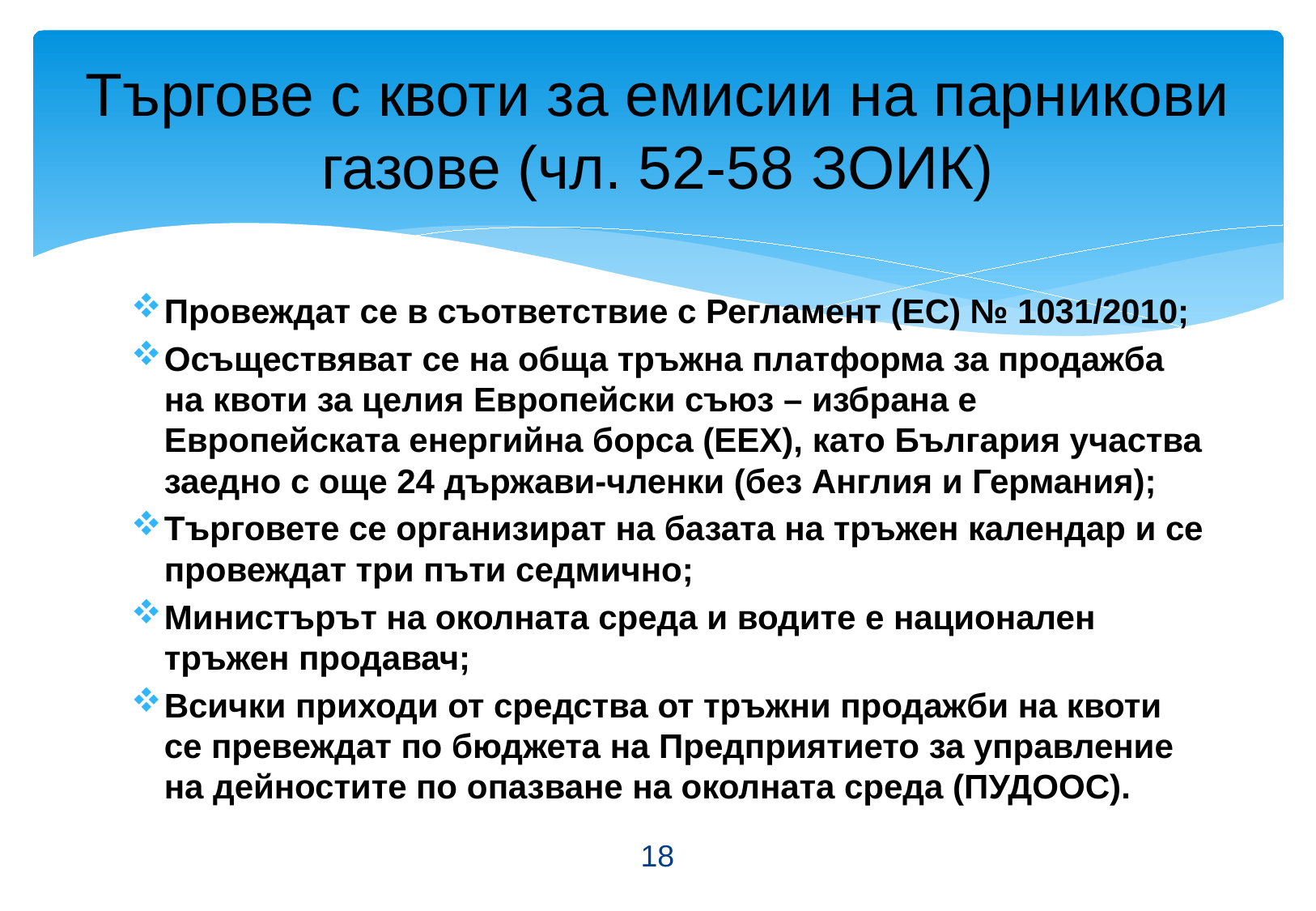

# Търгове с квоти за емисии на парникови газове (чл. 52-58 ЗОИК)
Провеждат се в съответствие с Регламент (ЕС) № 1031/2010;
Осъществяват се на обща тръжна платформа за продажба на квоти за целия Европейски съюз – избрана е Европейската енергийна борса (ЕЕХ), като България участва заедно с още 24 държави-членки (без Англия и Германия);
Търговете се организират на базата на тръжен календар и се провеждат три пъти седмично;
Министърът на околната среда и водите е национален тръжен продавач;
Всички приходи от средства от тръжни продажби на квоти се превеждат по бюджета на Предприятието за управление на дейностите по опазване на околната среда (ПУДООС).
18